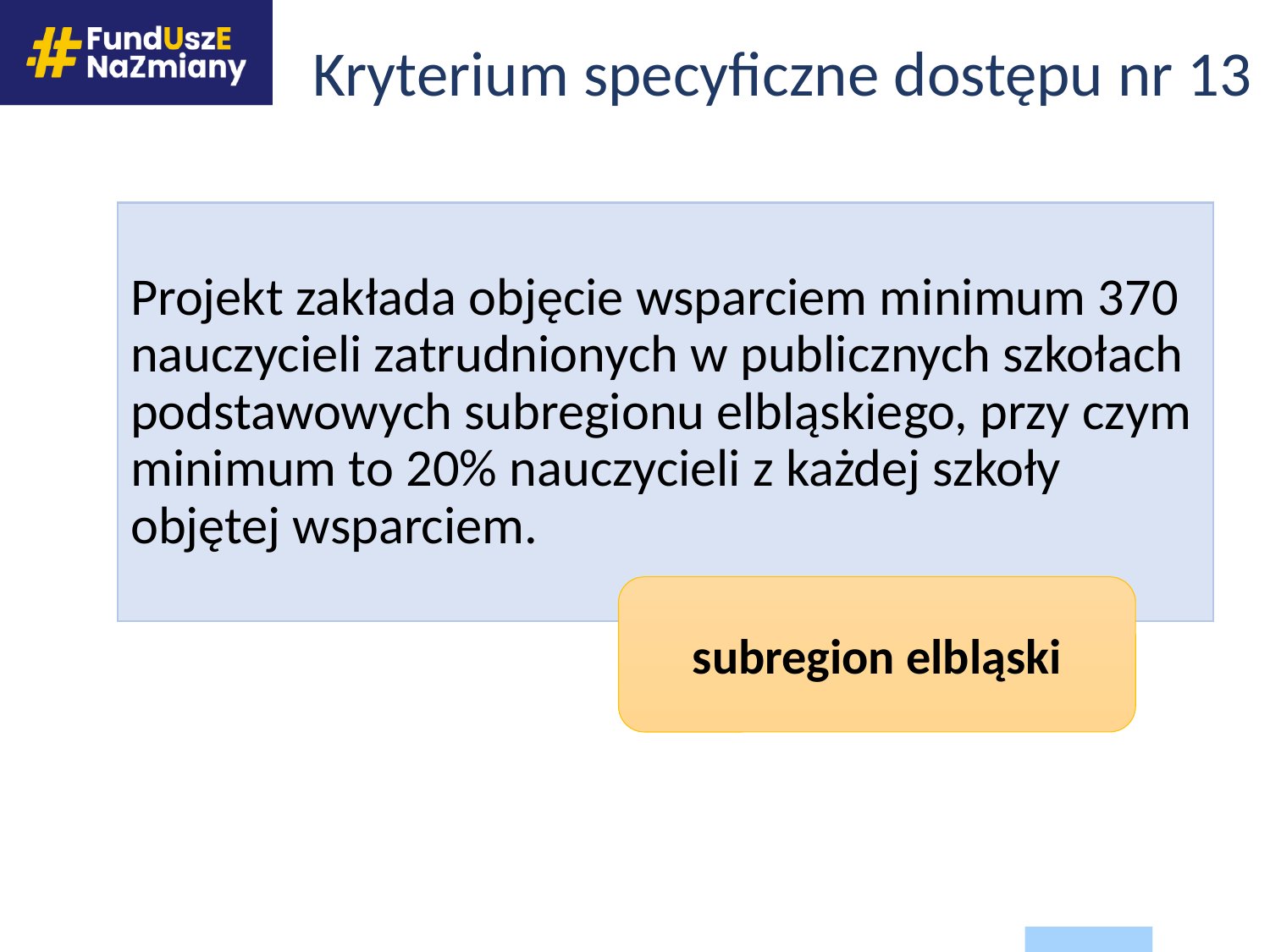

Kryterium specyficzne dostępu nr 13
Projekt zakłada objęcie wsparciem minimum 370 nauczycieli zatrudnionych w publicznych szkołach podstawowych subregionu elbląskiego, przy czym minimum to 20% nauczycieli z każdej szkoły objętej wsparciem.
subregion elbląski